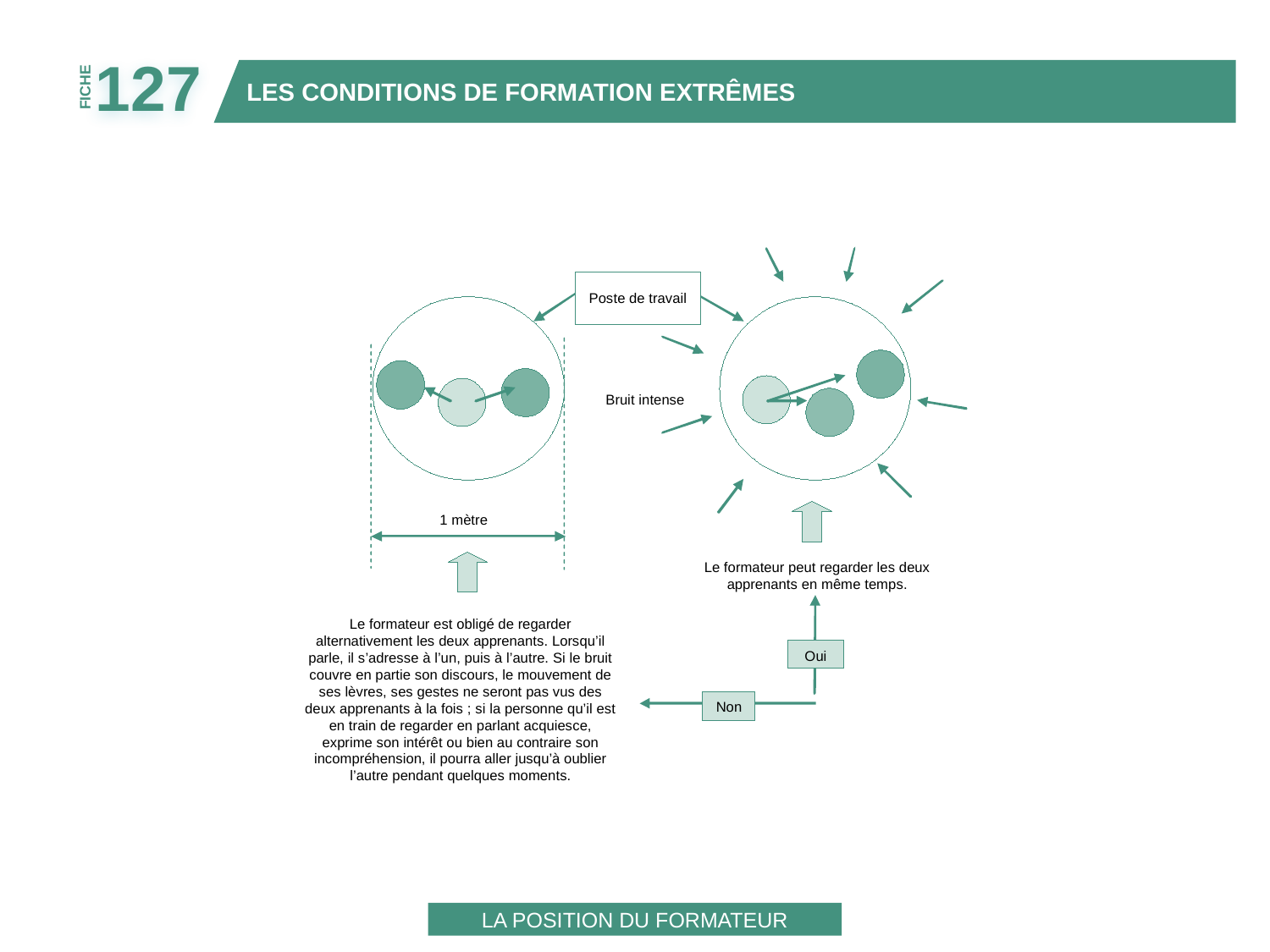

127

LES CONDITIONS DE FORMATION EXTRÊMES
FICHE

Poste de travail

Bruit intense

1 mètre

Le formateur peut regarder les deux
apprenants en même temps.

Le formateur est obligé de regarder
alternativement les deux apprenants. Lorsqu’il
parle, il s’adresse à l’un, puis à l’autre. Si le bruit
couvre en partie son discours, le mouvement de
ses lèvres, ses gestes ne seront pas vus des
deux apprenants à la fois ; si la personne qu’il est
en train de regarder en parlant acquiesce,
exprime son intérêt ou bien au contraire son
incompréhension, il pourra aller jusqu’à oublier
l’autre pendant quelques moments.

O
u
i

Non

LA POSITION DU FORMATEUR